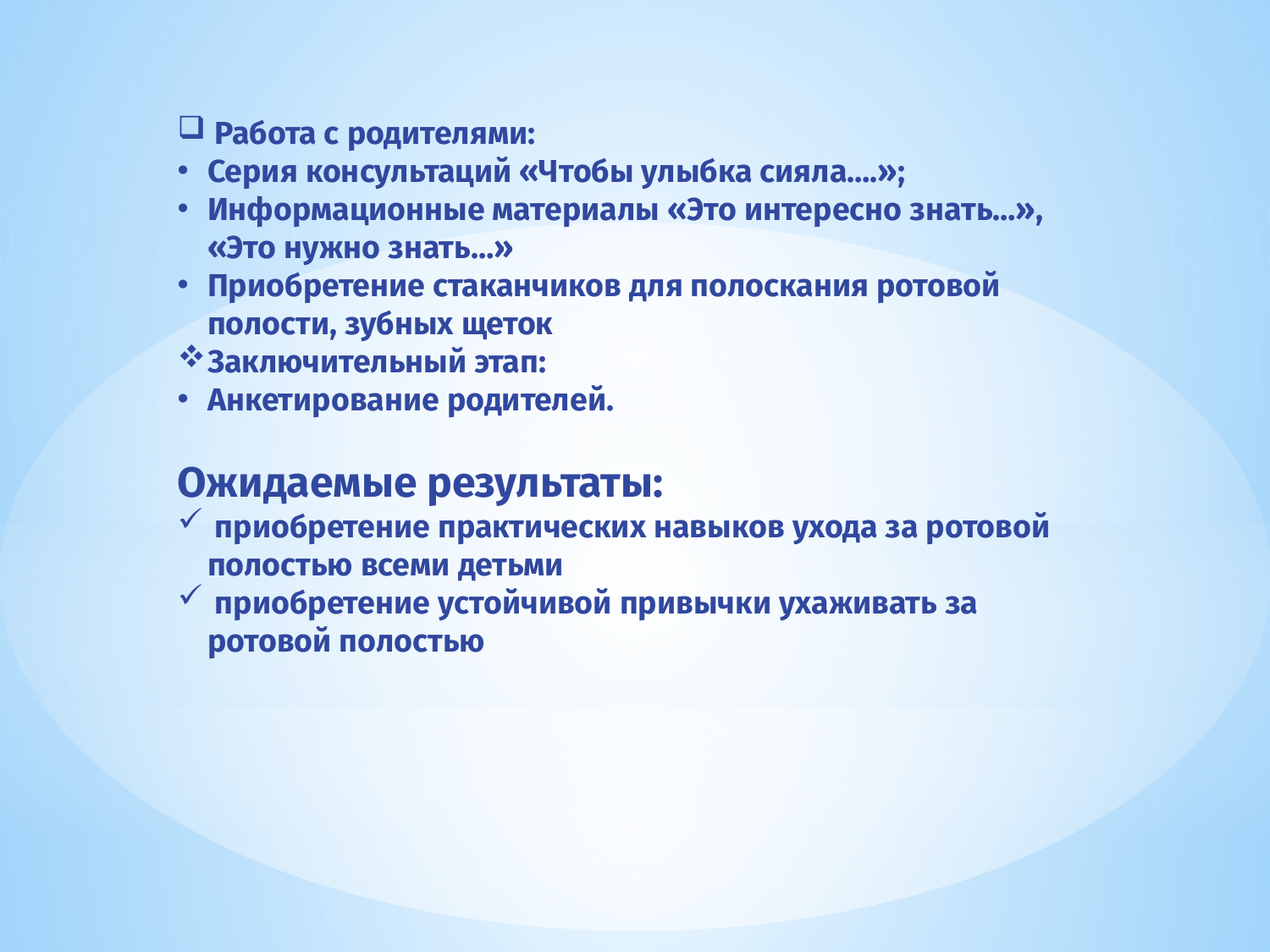

Работа с родителями:
Серия консультаций «Чтобы улыбка сияла….»;
Информационные материалы «Это интересно знать…», «Это нужно знать…»
Приобретение стаканчиков для полоскания ротовой полости, зубных щеток
Заключительный этап:
Анкетирование родителей.

Ожидаемые результаты:
 приобретение практических навыков ухода за ротовой полостью всеми детьми
 приобретение устойчивой привычки ухаживать за ротовой полостью